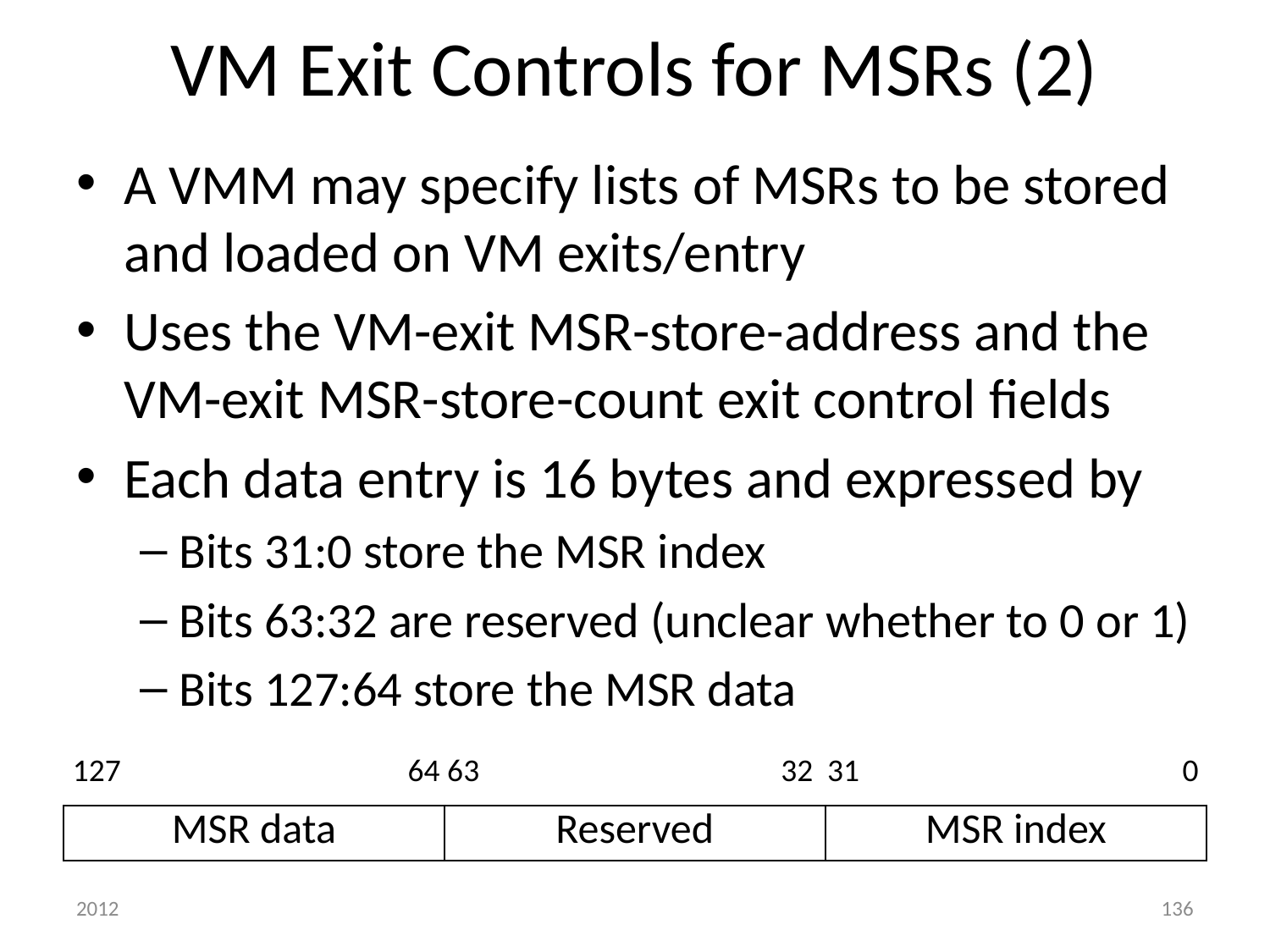

# VM Exit Controls for MSRs (2)
A VMM may specify lists of MSRs to be stored and loaded on VM exits/entry
Uses the VM-exit MSR-store-address and the VM-exit MSR-store-count exit control fields
Each data entry is 16 bytes and expressed by
Bits 31:0 store the MSR index
Bits 63:32 are reserved (unclear whether to 0 or 1)
Bits 127:64 store the MSR data
127                                        64 63                                          32  31                                             0
| MSR data | Reserved | MSR index |
| --- | --- | --- |
2012

136